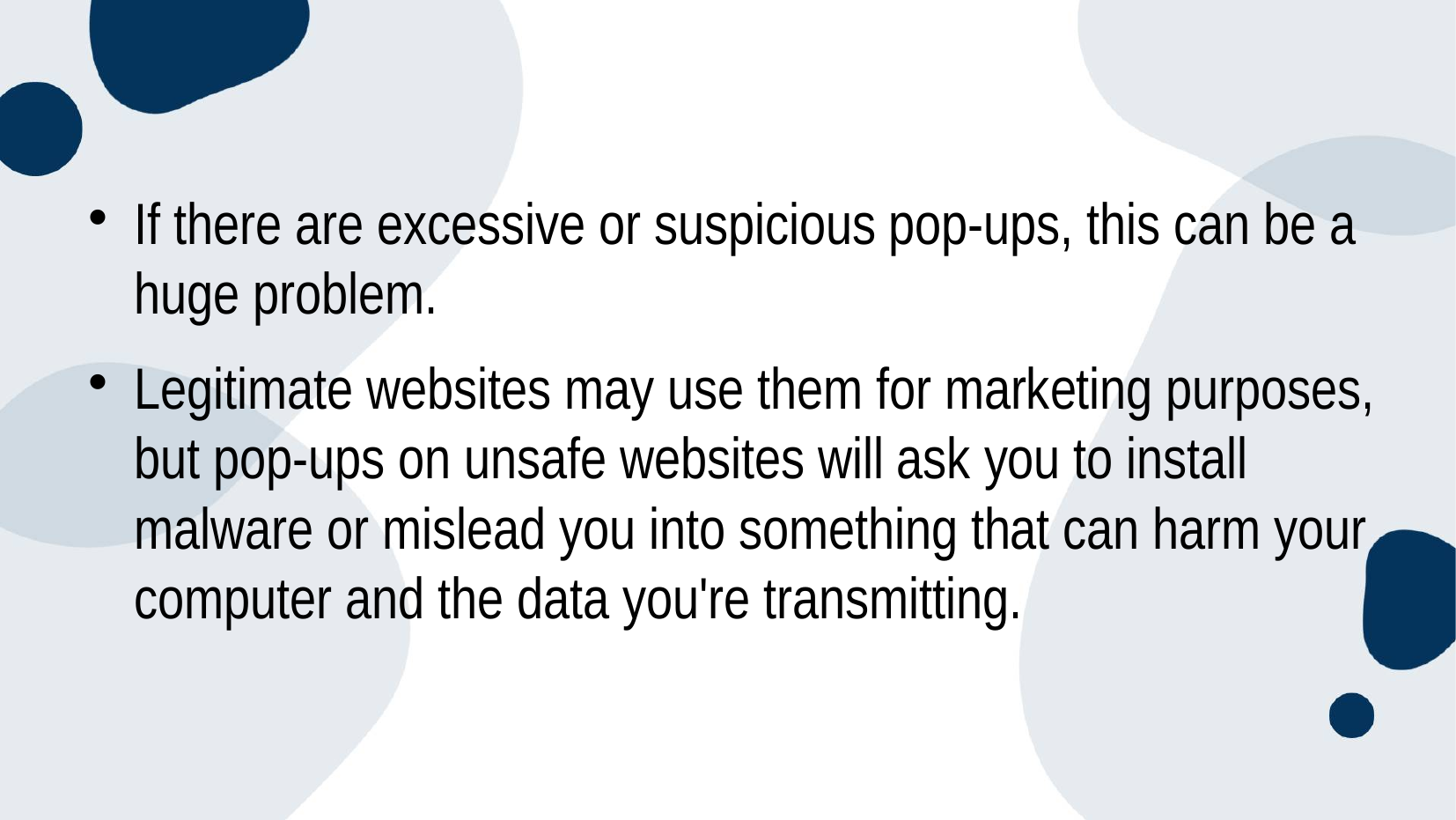

#
If there are excessive or suspicious pop-ups, this can be a huge problem.
Legitimate websites may use them for marketing purposes, but pop-ups on unsafe websites will ask you to install malware or mislead you into something that can harm your computer and the data you're transmitting.